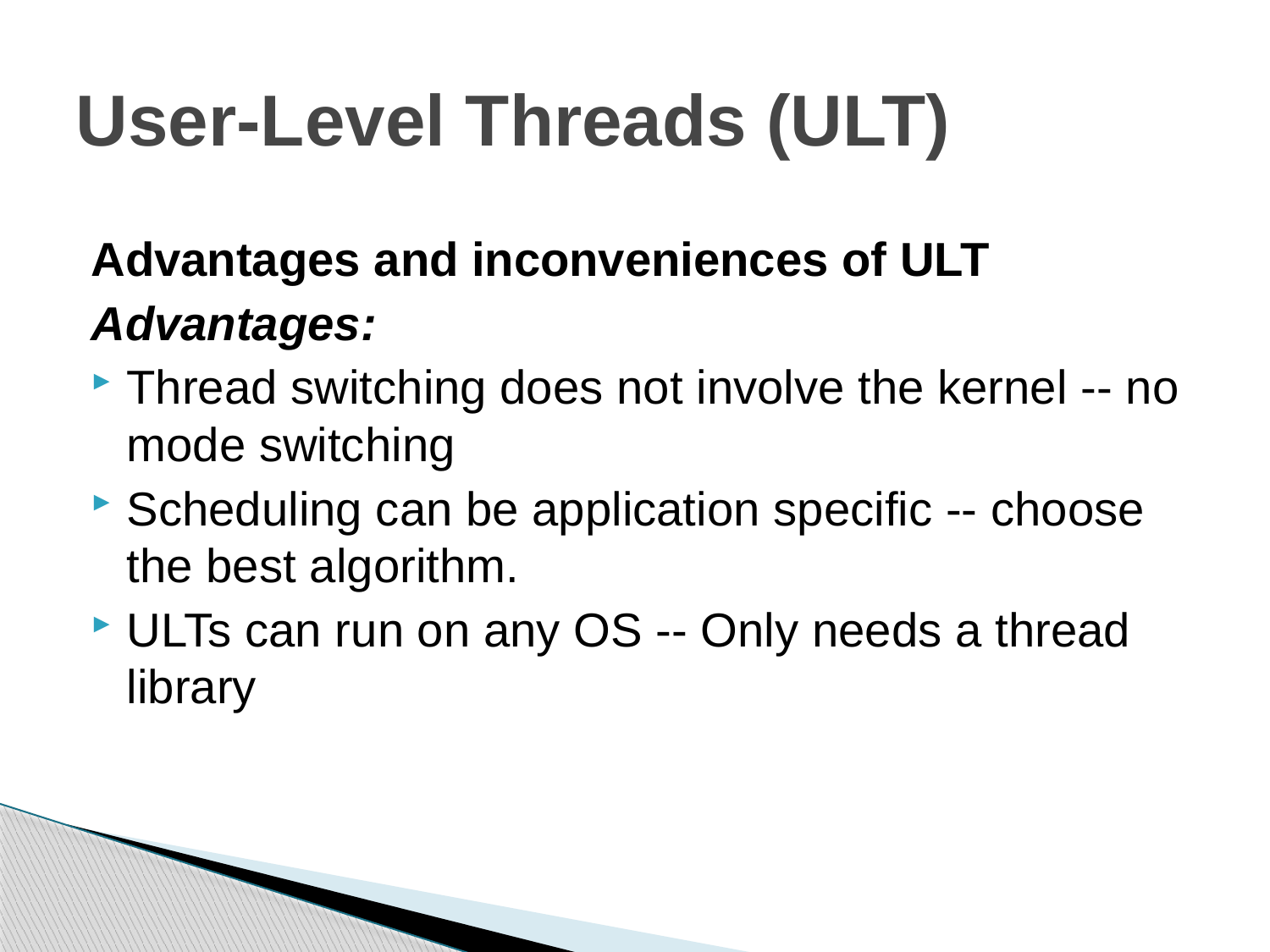

# User-Level Threads (ULT)
Advantages and inconveniences of ULT
Advantages:
Thread switching does not involve the kernel -- no mode switching
Scheduling can be application specific -- choose the best algorithm.
ULTs can run on any OS -- Only needs a thread library